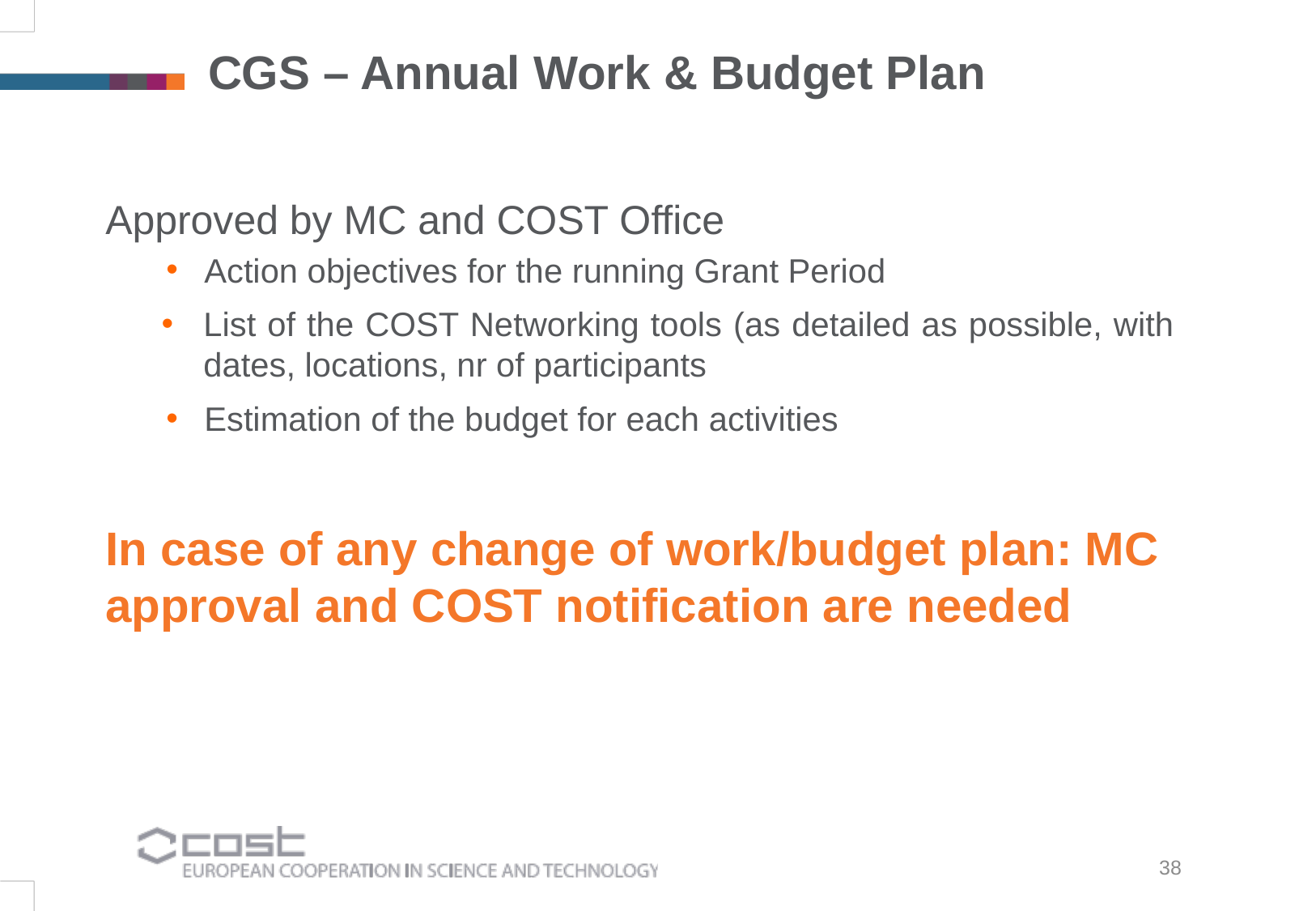

CGS – Annual Work & Budget Plan
Approved by MC and COST Office
Action objectives for the running Grant Period
List of the COST Networking tools (as detailed as possible, with dates, locations, nr of participants
Estimation of the budget for each activities

In case of any change of work/budget plan: MC approval and COST notification are needed

38